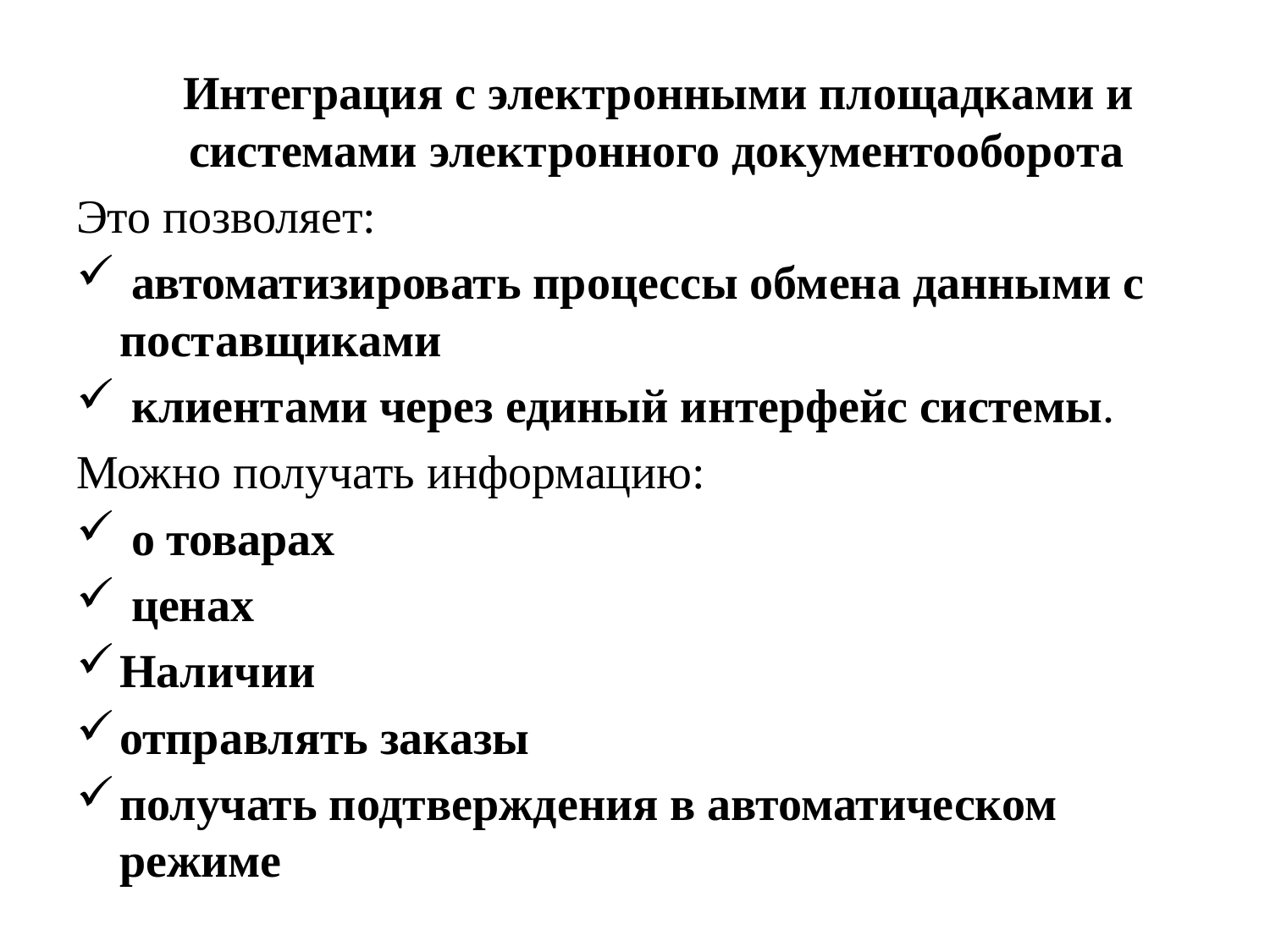

Интеграция с электронными площадками и системами электронного документооборота
Это позволяет:
 автоматизировать процессы обмена данными с поставщиками
 клиентами через единый интерфейс системы.
Можно получать информацию:
 о товарах
 ценах
Наличии
отправлять заказы
получать подтверждения в автоматическом режиме